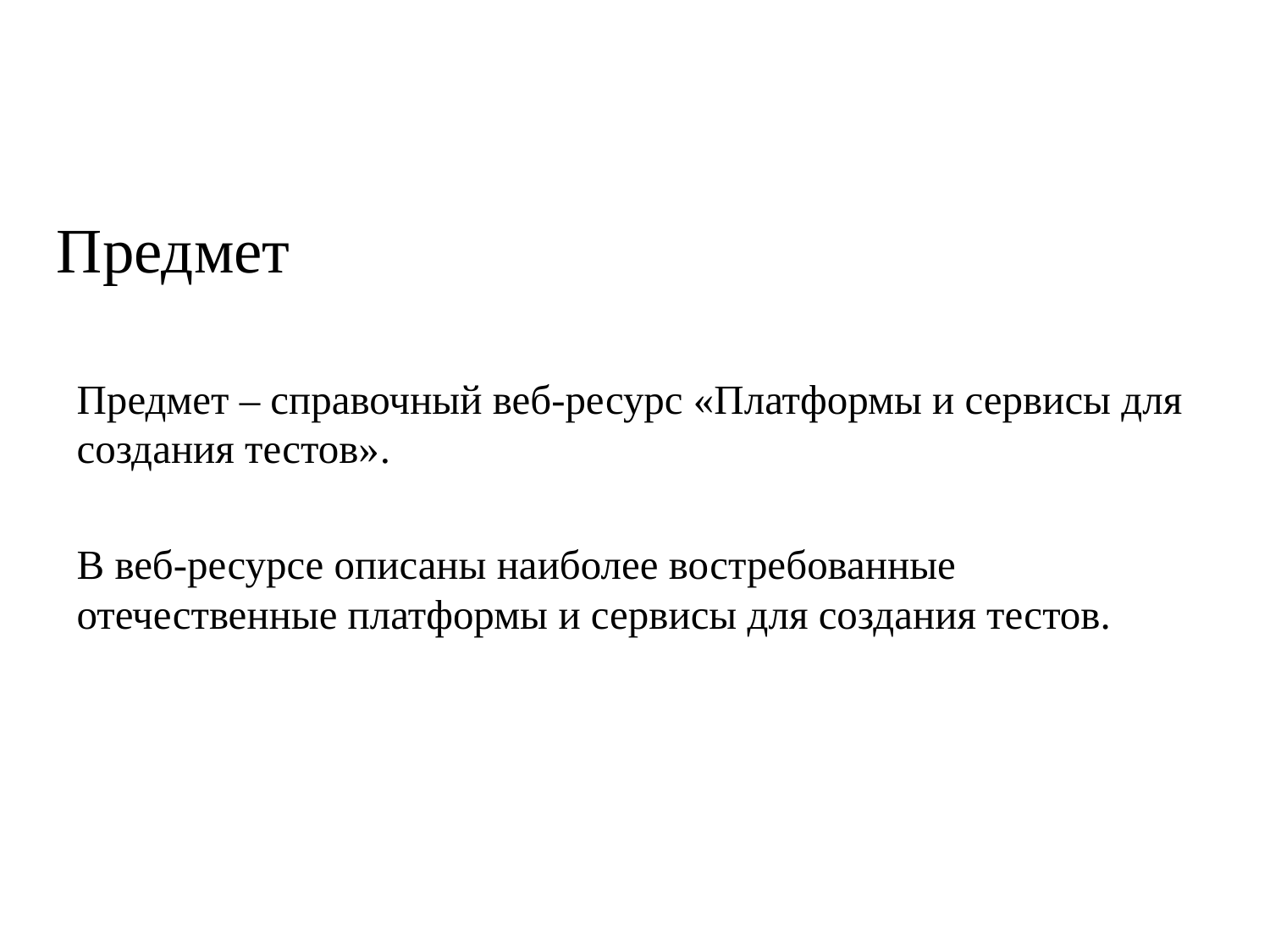

Предмет
Предмет – справочный веб-ресурс «Платформы и сервисы для создания тестов».

В веб-ресурсе описаны наиболее востребованные отечественные платформы и сервисы для создания тестов.